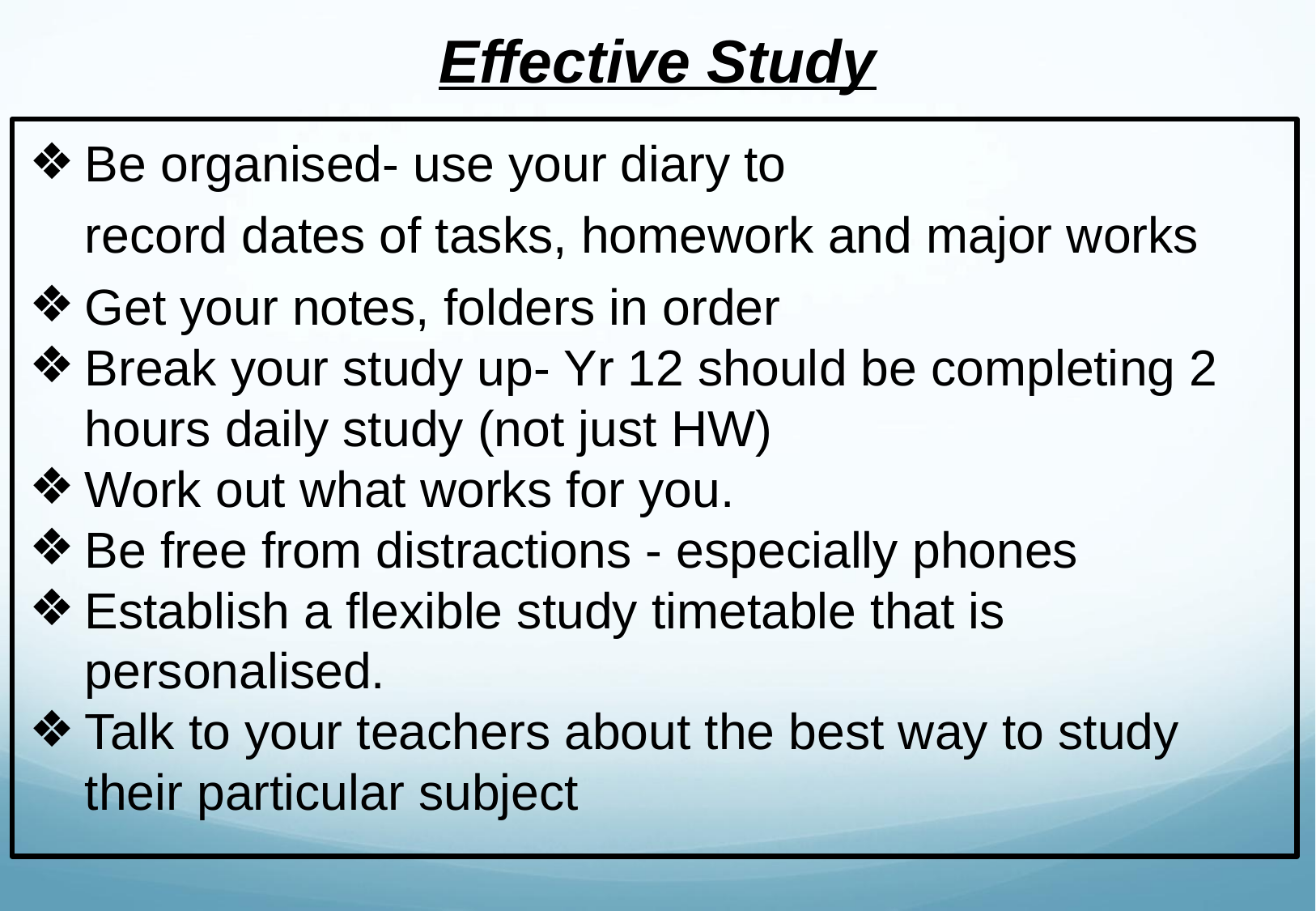

# Effective Study
Be organised- use your diary to
record dates of tasks, homework and major works
Get your notes, folders in order
Break your study up- Yr 12 should be completing 2 hours daily study (not just HW)
Work out what works for you.
Be free from distractions - especially phones
Establish a flexible study timetable that is personalised.
Talk to your teachers about the best way to study their particular subject